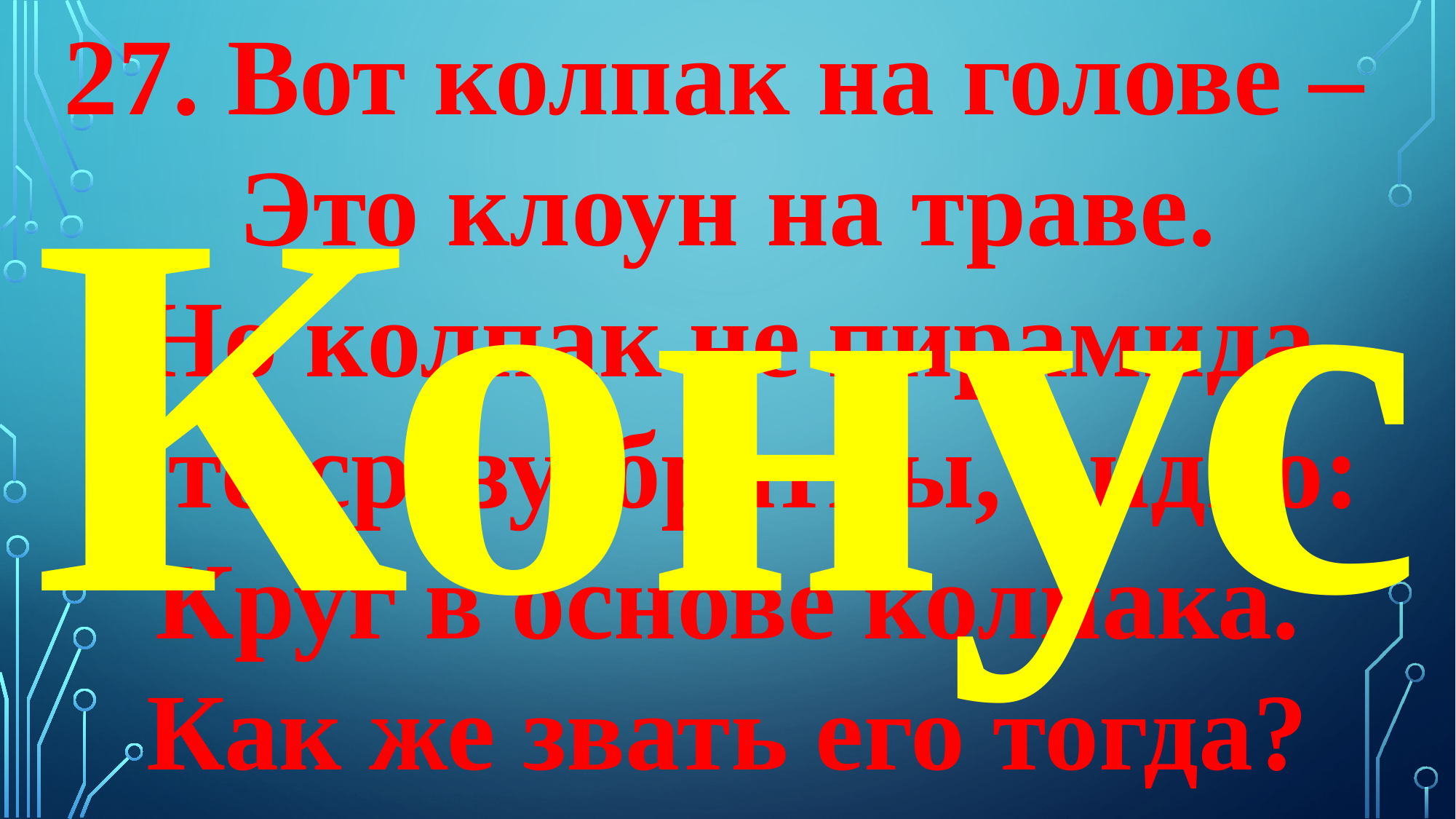

27. Вот колпак на голове –
Это клоун на траве.
Но колпак не пирамида
Это сразу, братцы, видно:
Круг в основе колпака.
Как же звать его тогда?
Конус